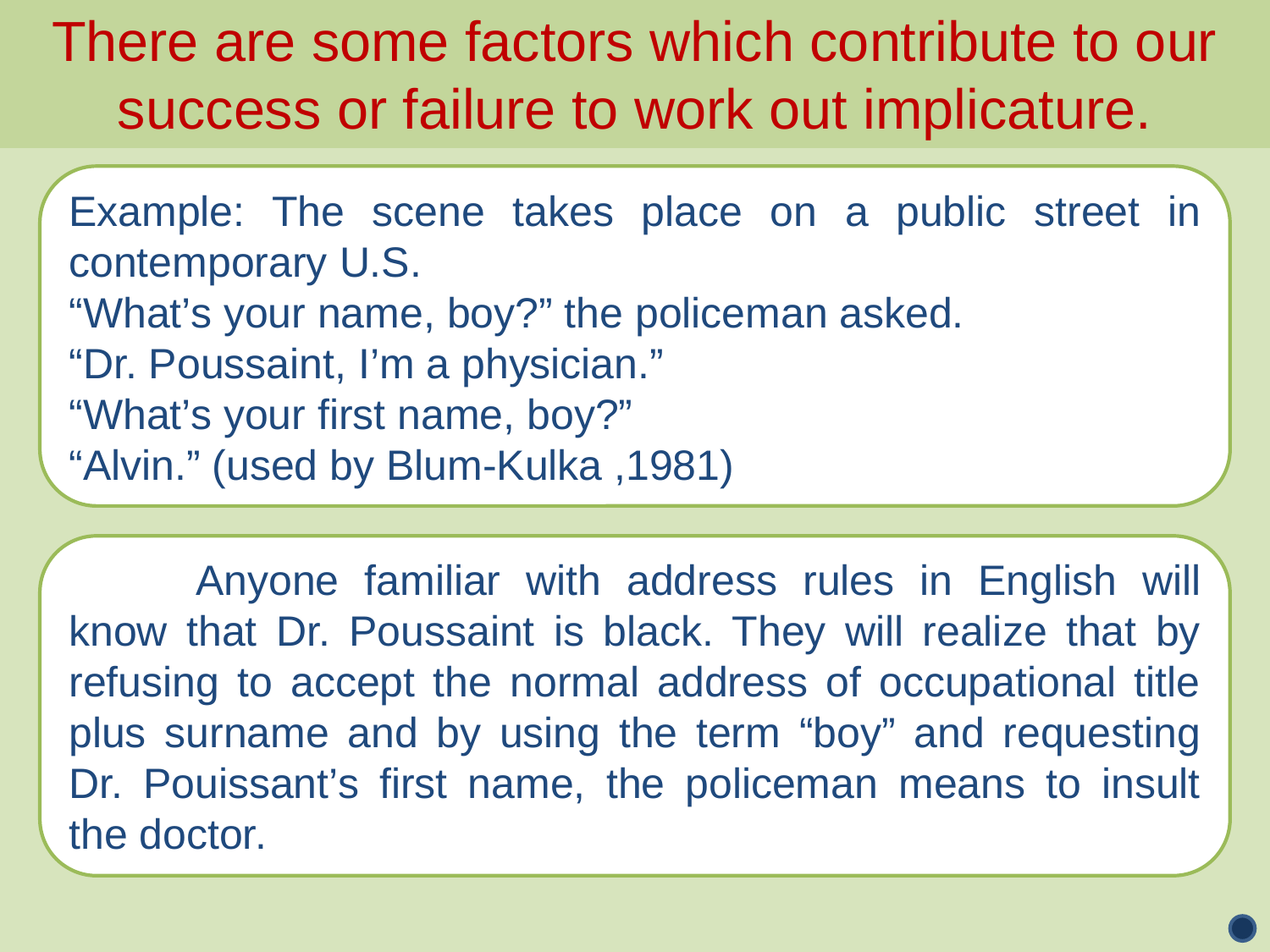

There are some factors which contribute to our success or failure to work out implicature.
Example: The scene takes place on a public street in contemporary U.S.
“What’s your name, boy?” the policeman asked.
“Dr. Poussaint, I’m a physician.”
“What’s your first name, boy?”
“Alvin.” (used by Blum-Kulka ,1981)
	Anyone familiar with address rules in English will know that Dr. Poussaint is black. They will realize that by refusing to accept the normal address of occupational title plus surname and by using the term “boy” and requesting Dr. Pouissant’s first name, the policeman means to insult the doctor.